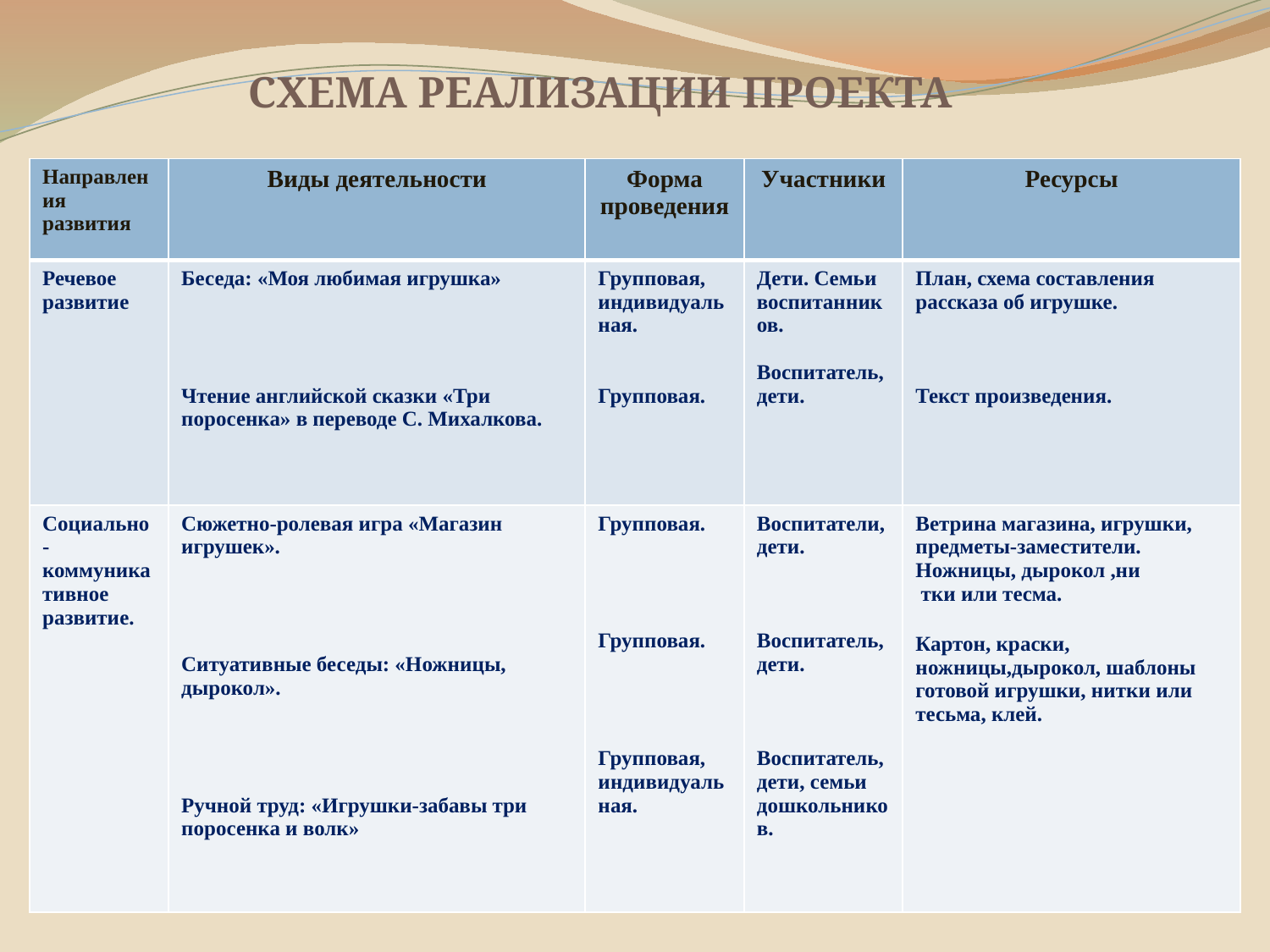

СХЕМА РЕАЛИЗАЦИИ ПРОЕКТА
| Направления развития | Виды деятельности | Форма проведения | Участники | Ресурсы |
| --- | --- | --- | --- | --- |
| Речевое развитие | Беседа: «Моя любимая игрушка» Чтение английской сказки «Три поросенка» в переводе С. Михалкова. | Групповая, индивидуальная. Групповая. | Дети. Семьи воспитанников. Воспитатель, дети. | План, схема составления рассказа об игрушке. Текст произведения. |
| Социально-коммуникативное развитие. | Сюжетно-ролевая игра «Магазин игрушек». Ситуативные беседы: «Ножницы, дырокол». Ручной труд: «Игрушки-забавы три поросенка и волк» | Групповая. Групповая. Групповая, индивидуальная. | Воспитатели, дети. Воспитатель, дети. Воспитатель, дети, семьи дошкольников. | Ветрина магазина, игрушки, предметы-заместители. Ножницы, дырокол ,ни тки или тесма. Картон, краски, ножницы,дырокол, шаблоны готовой игрушки, нитки или тесьма, клей. |